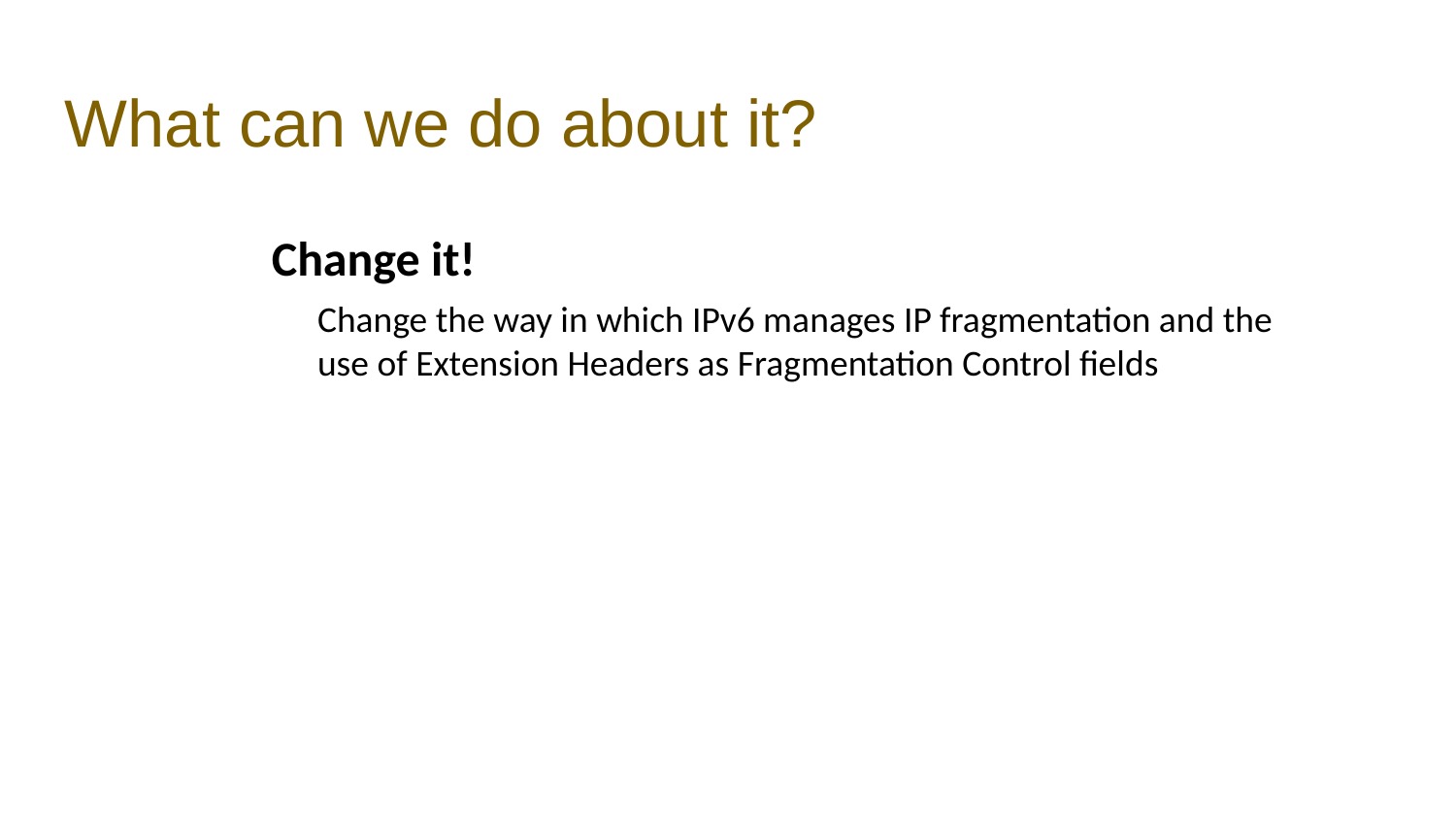

# What can we do about it?
Change it!
Change the way in which IPv6 manages IP fragmentation and the use of Extension Headers as Fragmentation Control fields